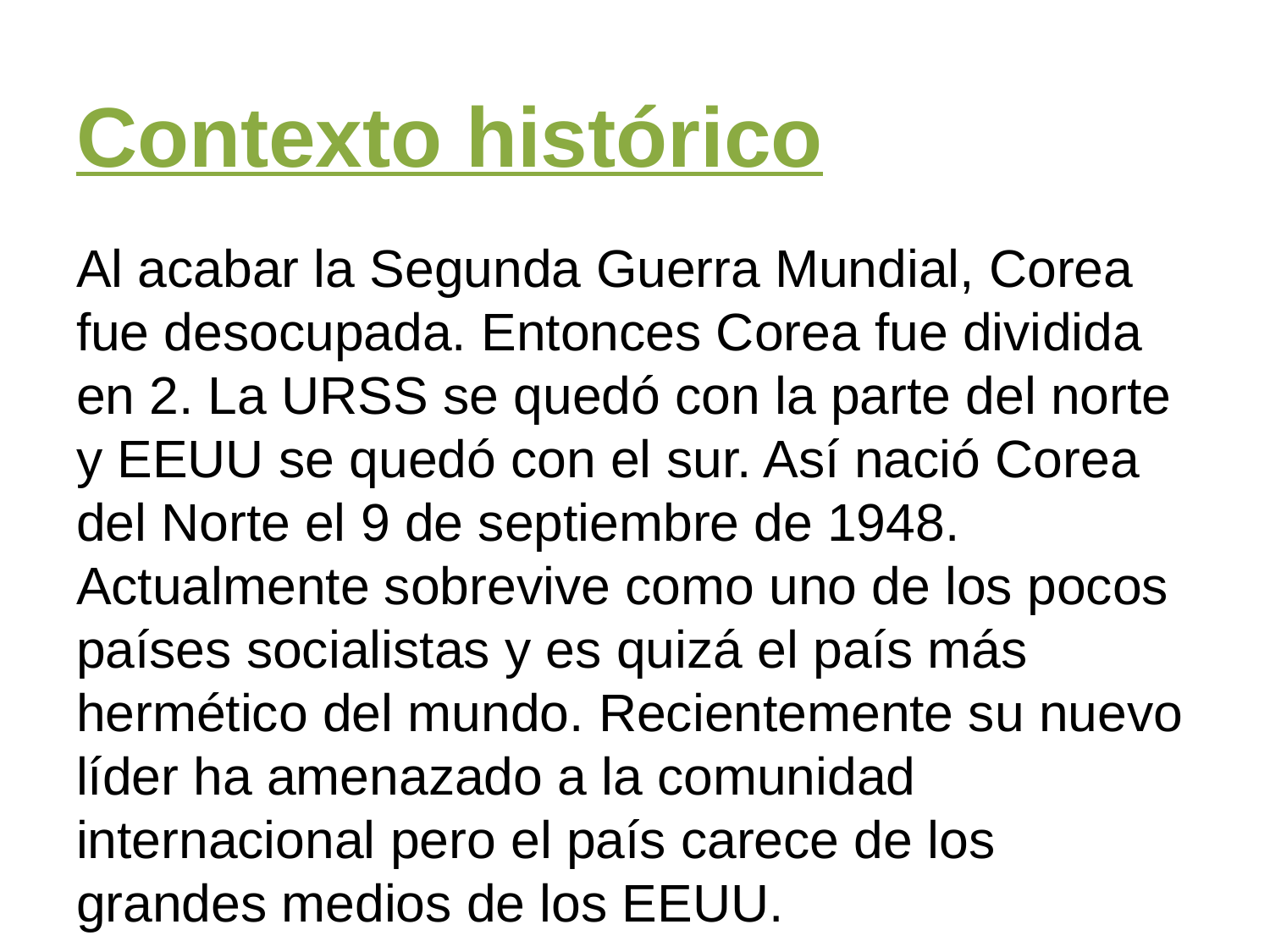

# Contexto histórico
Al acabar la Segunda Guerra Mundial, Corea fue desocupada. Entonces Corea fue dividida en 2. La URSS se quedó con la parte del norte y EEUU se quedó con el sur. Así nació Corea del Norte el 9 de septiembre de 1948. Actualmente sobrevive como uno de los pocos países socialistas y es quizá el país más hermético del mundo. Recientemente su nuevo líder ha amenazado a la comunidad internacional pero el país carece de los grandes medios de los EEUU.